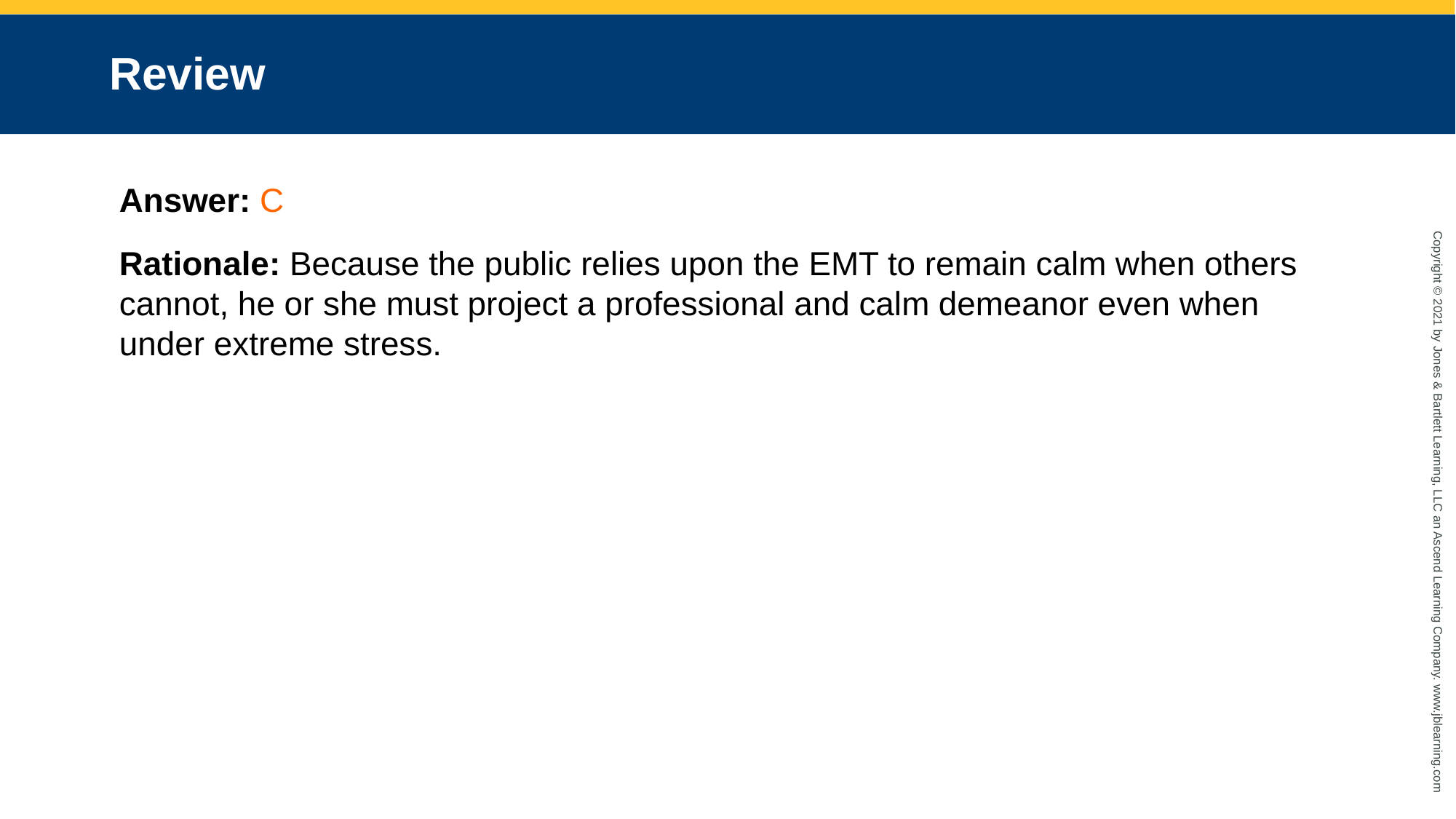

# Review
Answer: C
Rationale: Because the public relies upon the EMT to remain calm when others cannot, he or she must project a professional and calm demeanor even when under extreme stress.